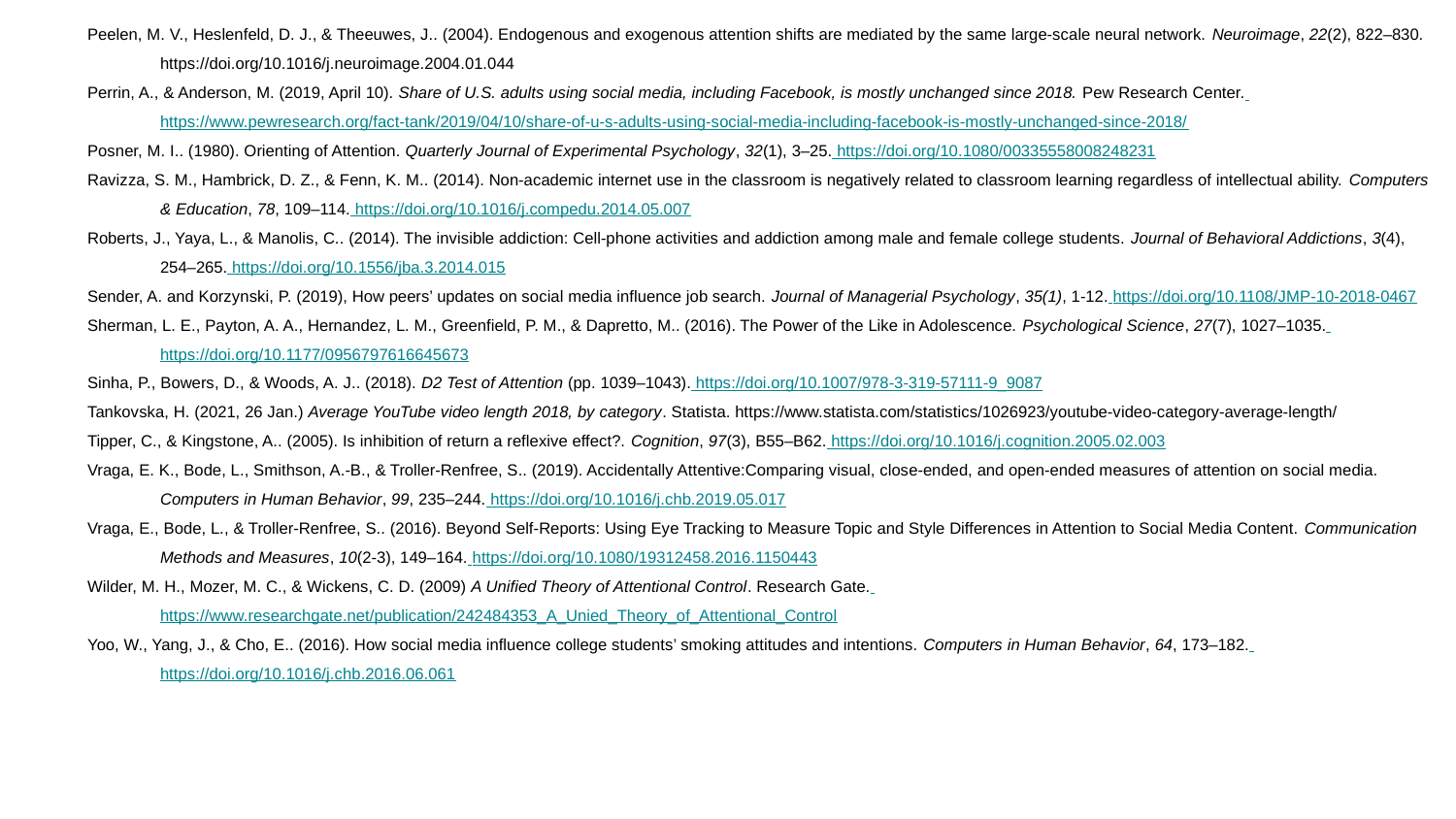

Peelen, M. V., Heslenfeld, D. J., & Theeuwes, J.. (2004). Endogenous and exogenous attention shifts are mediated by the same large-scale neural network. Neuroimage, 22(2), 822–830. https://doi.org/10.1016/j.neuroimage.2004.01.044
Perrin, A., & Anderson, M. (2019, April 10). Share of U.S. adults using social media, including Facebook, is mostly unchanged since 2018. Pew Research Center. https://www.pewresearch.org/fact-tank/2019/04/10/share-of-u-s-adults-using-social-media-including-facebook-is-mostly-unchanged-since-2018/
Posner, M. I.. (1980). Orienting of Attention. Quarterly Journal of Experimental Psychology, 32(1), 3–25. https://doi.org/10.1080/00335558008248231
Ravizza, S. M., Hambrick, D. Z., & Fenn, K. M.. (2014). Non-academic internet use in the classroom is negatively related to classroom learning regardless of intellectual ability. Computers & Education, 78, 109–114. https://doi.org/10.1016/j.compedu.2014.05.007
Roberts, J., Yaya, L., & Manolis, C.. (2014). The invisible addiction: Cell-phone activities and addiction among male and female college students. Journal of Behavioral Addictions, 3(4), 254–265. https://doi.org/10.1556/jba.3.2014.015
Sender, A. and Korzynski, P. (2019), How peers’ updates on social media influence job search. Journal of Managerial Psychology, 35(1), 1-12. https://doi.org/10.1108/JMP-10-2018-0467
Sherman, L. E., Payton, A. A., Hernandez, L. M., Greenfield, P. M., & Dapretto, M.. (2016). The Power of the Like in Adolescence. Psychological Science, 27(7), 1027–1035. https://doi.org/10.1177/0956797616645673
Sinha, P., Bowers, D., & Woods, A. J.. (2018). D2 Test of Attention (pp. 1039–1043). https://doi.org/10.1007/978-3-319-57111-9_9087
Tankovska, H. (2021, 26 Jan.) Average YouTube video length 2018, by category. Statista. https://www.statista.com/statistics/1026923/youtube-video-category-average-length/
Tipper, C., & Kingstone, A.. (2005). Is inhibition of return a reflexive effect?. Cognition, 97(3), B55–B62. https://doi.org/10.1016/j.cognition.2005.02.003
Vraga, E. K., Bode, L., Smithson, A.-B., & Troller-Renfree, S.. (2019). Accidentally Attentive:Comparing visual, close-ended, and open-ended measures of attention on social media. Computers in Human Behavior, 99, 235–244. https://doi.org/10.1016/j.chb.2019.05.017
Vraga, E., Bode, L., & Troller-Renfree, S.. (2016). Beyond Self-Reports: Using Eye Tracking to Measure Topic and Style Differences in Attention to Social Media Content. Communication Methods and Measures, 10(2-3), 149–164. https://doi.org/10.1080/19312458.2016.1150443
Wilder, M. H., Mozer, M. C., & Wickens, C. D. (2009) A Unified Theory of Attentional Control. Research Gate. https://www.researchgate.net/publication/242484353_A_Unied_Theory_of_Attentional_Control
Yoo, W., Yang, J., & Cho, E.. (2016). How social media influence college students’ smoking attitudes and intentions. Computers in Human Behavior, 64, 173–182. https://doi.org/10.1016/j.chb.2016.06.061